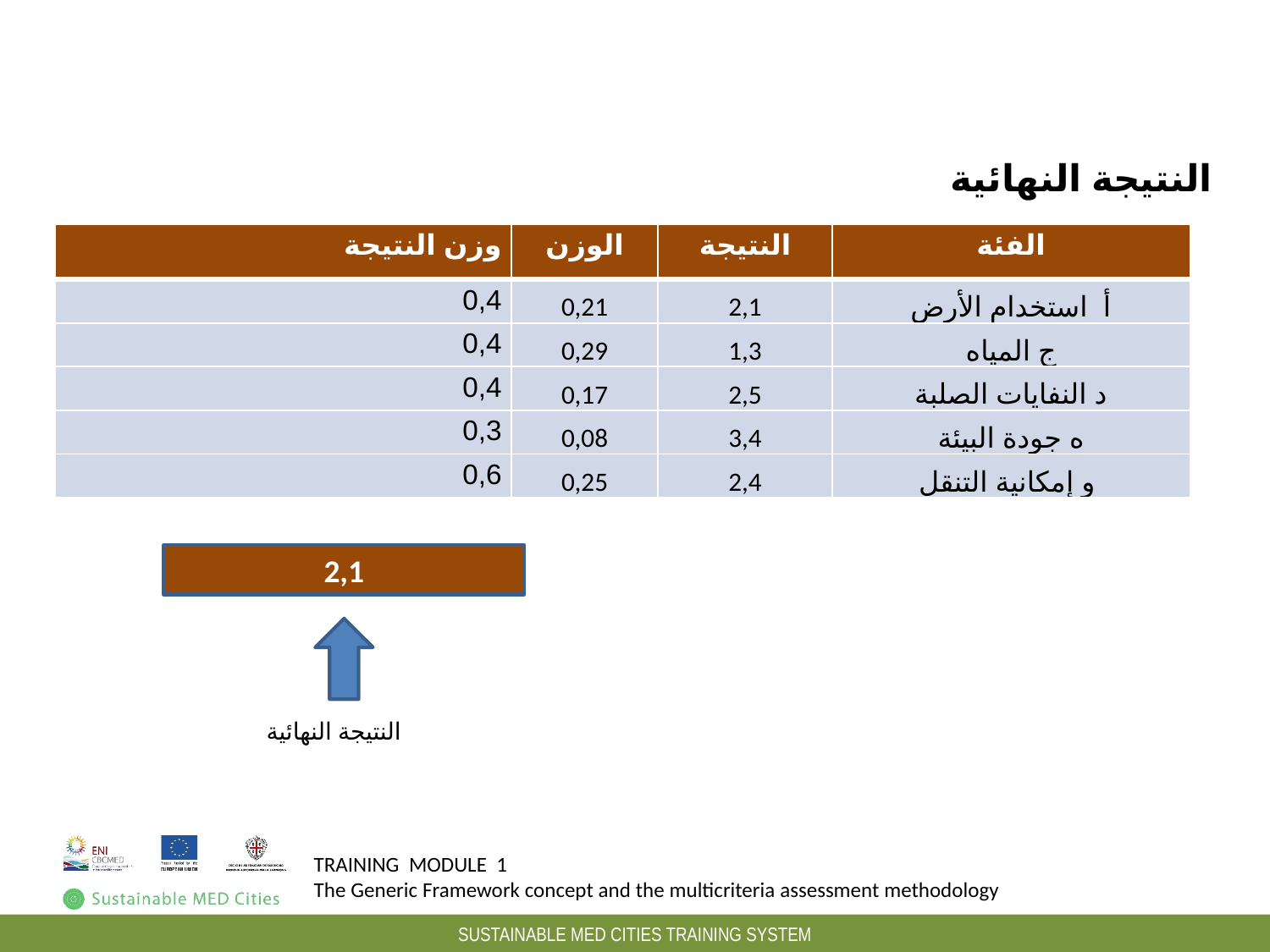

Peso dei criteri in una categoria: esempio
النتيجة النهائية
| وزن النتيجة | الوزن | النتيجة | الفئة |
| --- | --- | --- | --- |
| 0,4 | 0,21 | 2,1 | أ استخدام الأرض |
| 0,4 | 0,29 | 1,3 | ج المياه |
| 0,4 | 0,17 | 2,5 | د النفايات الصلبة |
| 0,3 | 0,08 | 3,4 | ه جودة البيئة |
| 0,6 | 0,25 | 2,4 | و إمكانية التنقل |
|  |  |  |  |
2,1

النتيجة النهائية